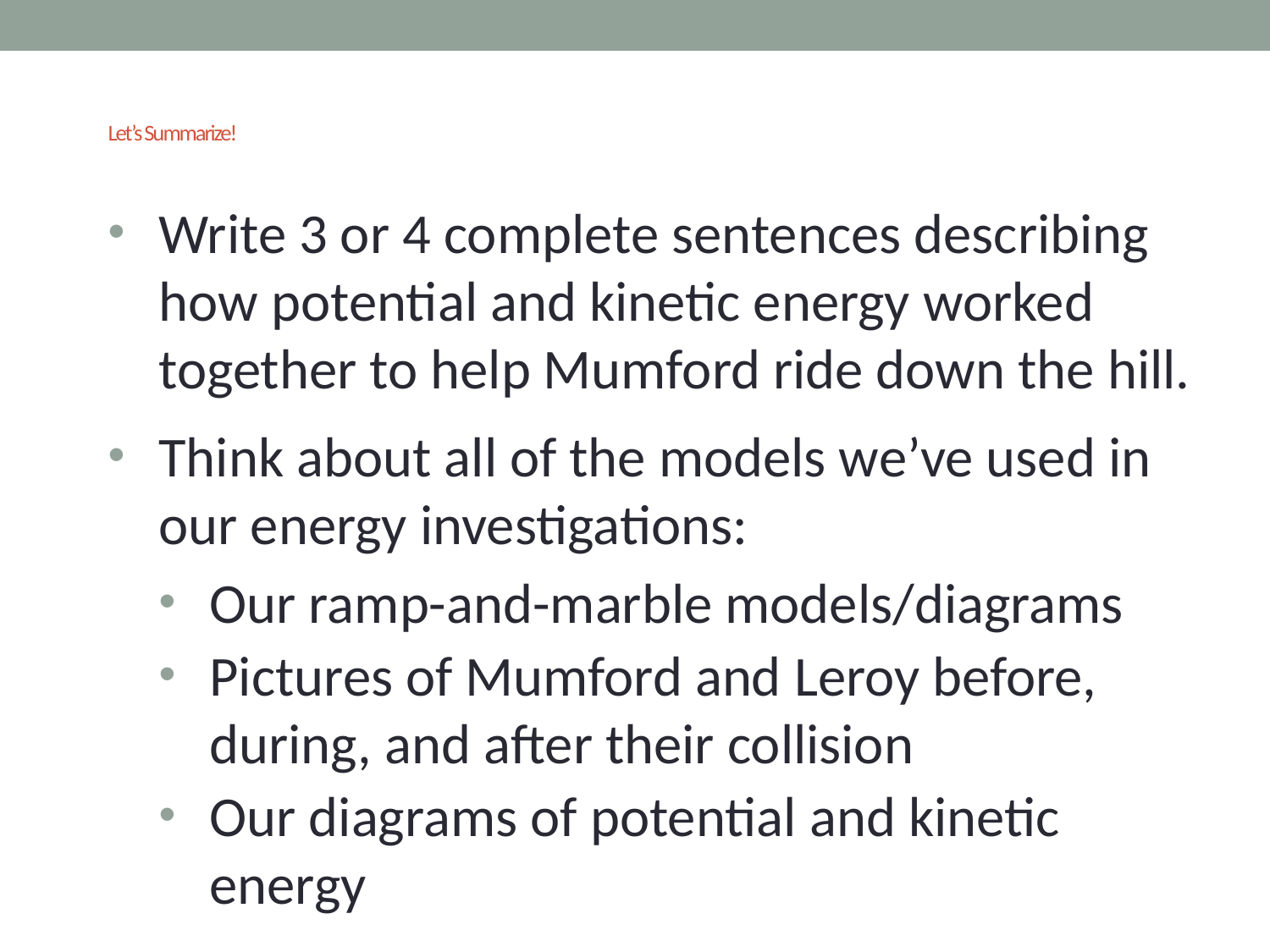

# Let’s Summarize!
Write 3 or 4 complete sentences describing how potential and kinetic energy worked together to help Mumford ride down the hill.
Think about all of the models we’ve used in our energy investigations:
Our ramp-and-marble models/diagrams
Pictures of Mumford and Leroy before, during, and after their collision
Our diagrams of potential and kinetic energy